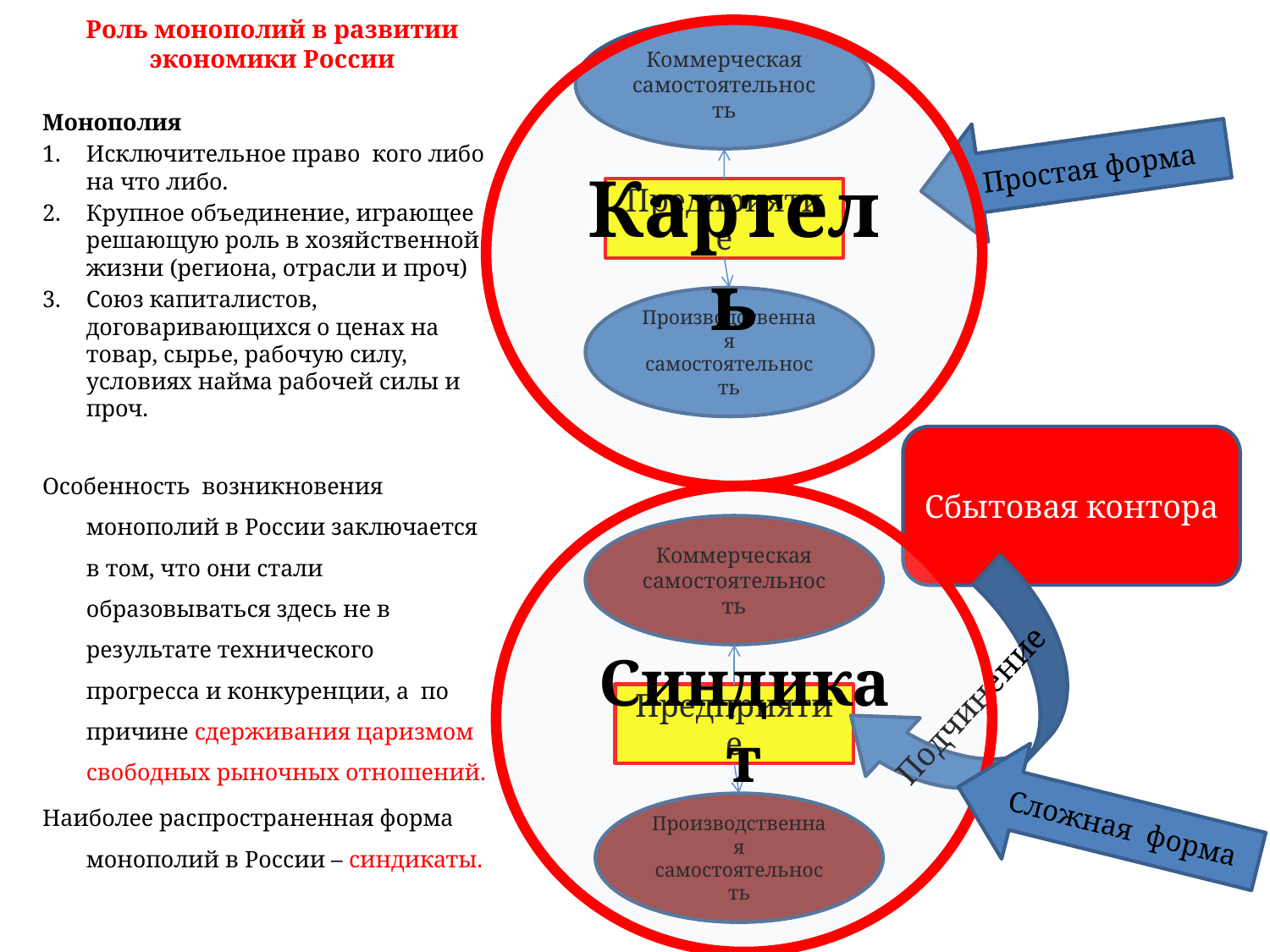

# Роль монополий в развитии экономики России
Простая форма
Картель
Коммерческая самостоятельность
Монополия
Исключительное право  кого либо на что либо.
Крупное объединение, играющее решающую роль в хозяйственной жизни (региона, отрасли и проч)
Союз капиталистов, договаривающихся о ценах на товар, сырье, рабочую силу, условиях найма рабочей силы и проч.

Особенность  возникновения монополий в России заключается в том, что они стали образовываться здесь не в результате технического прогресса и конкуренции, а  по причине сдерживания царизмом свободных рыночных отношений.
Наиболее распространенная форма монополий в России – синдикаты.

Предприятие
Производственная самостоятельность
Сбытовая контора
Синдикат
Коммерческая самостоятельность
Подчинение
Сложная  форма
Предприятие
Производственная самостоятельность